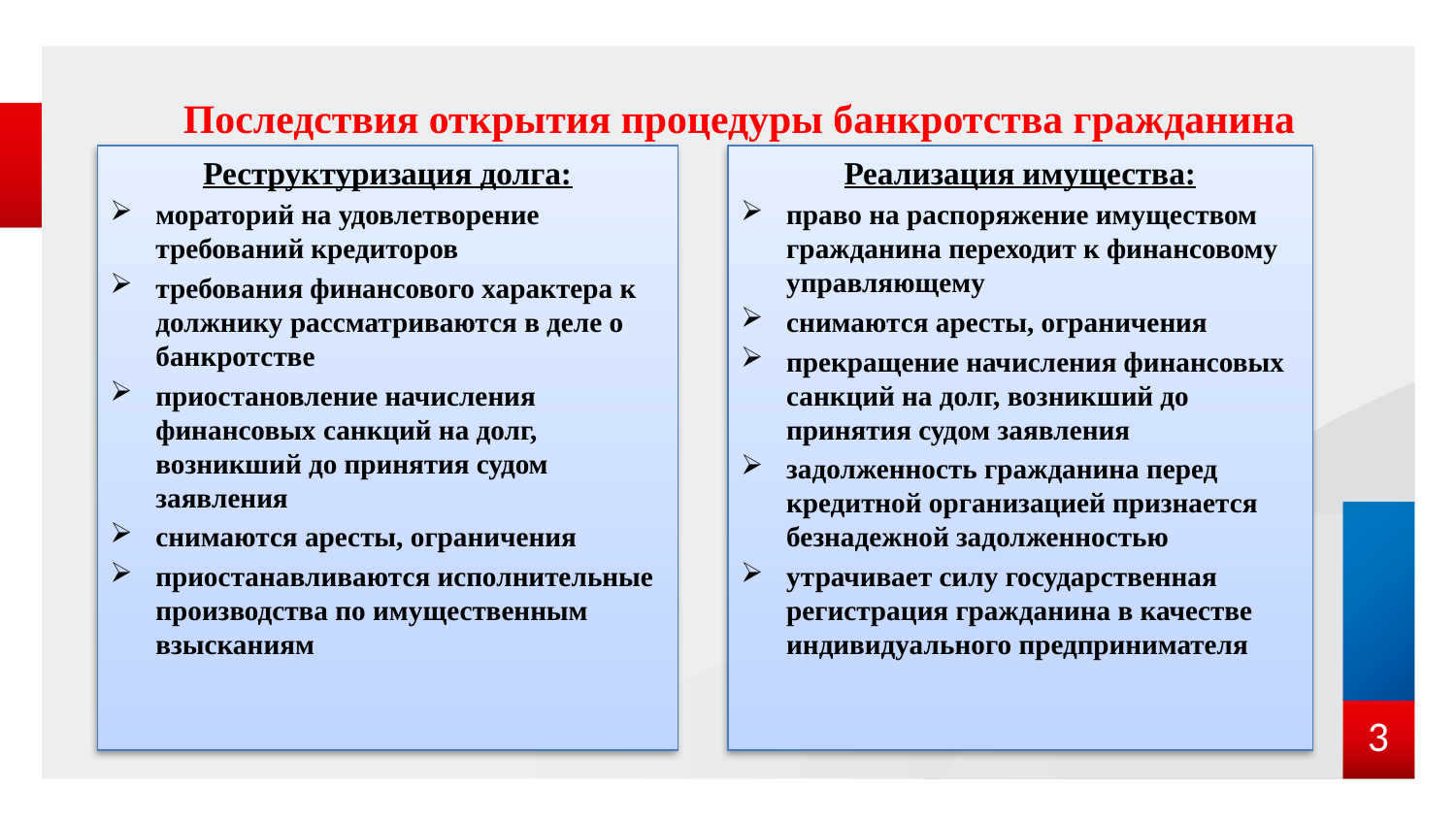

# Последствия открытия процедуры банкротства гражданина
Реструктуризация долга:
мораторий на удовлетворение требований кредиторов
требования финансового характера к должнику рассматриваются в деле о банкротстве
приостановление начисления финансовых санкций на долг, возникший до принятия судом заявления
снимаются аресты, ограничения
приостанавливаются исполнительные производства по имущественным взысканиям

Реализация имущества:
право на распоряжение имуществом гражданина переходит к финансовому управляющему
снимаются аресты, ограничения
прекращение начисления финансовых санкций на долг, возникший до принятия судом заявления
задолженность гражданина перед кредитной организацией признается безнадежной задолженностью
утрачивает силу государственная регистрация гражданина в качестве индивидуального предпринимателя

3